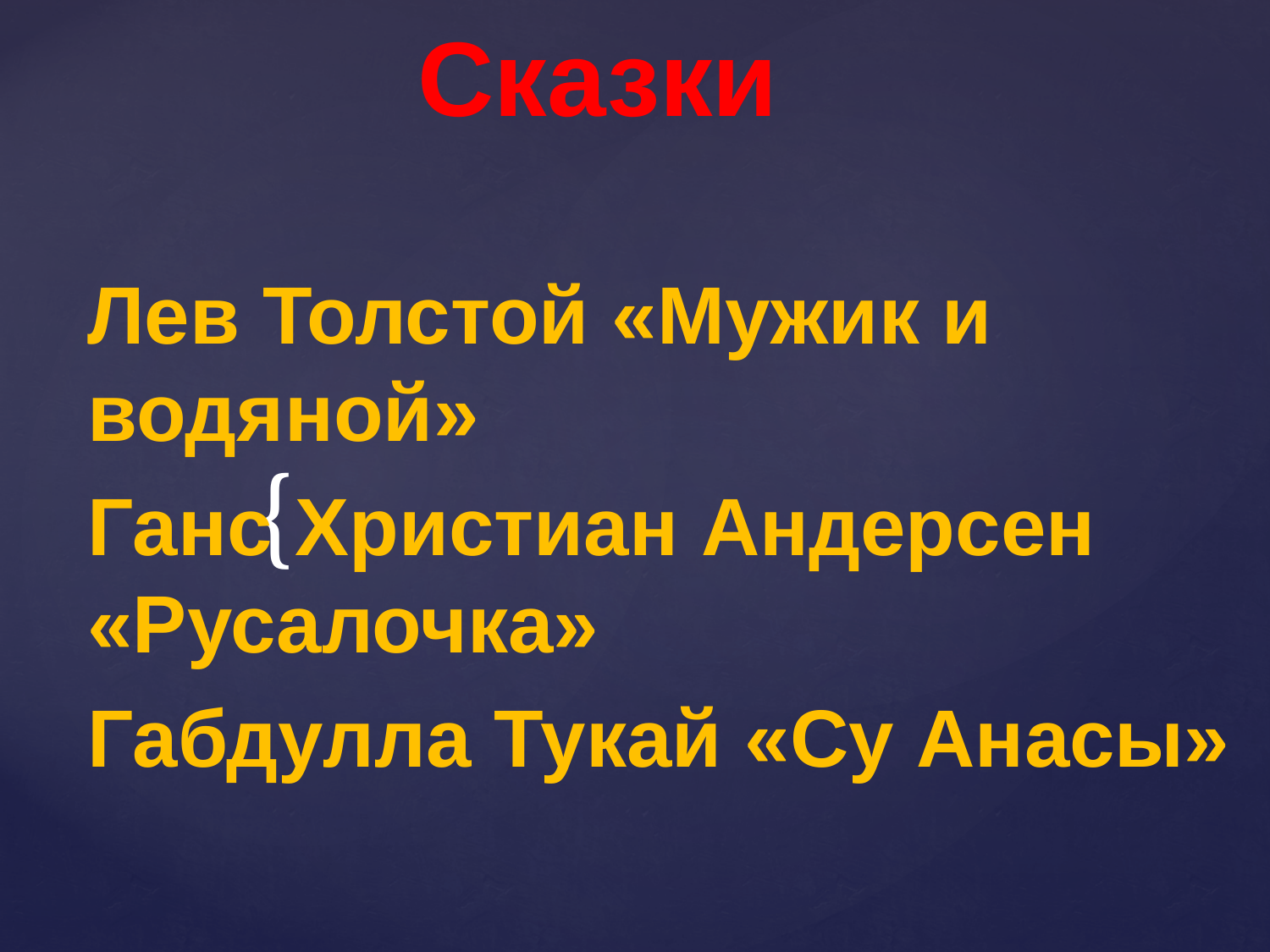

# Сказки
Лев Толстой «Мужик и водяной»
Ганс Христиан Андерсен «Русалочка»
Габдулла Тукай «Су Анасы»